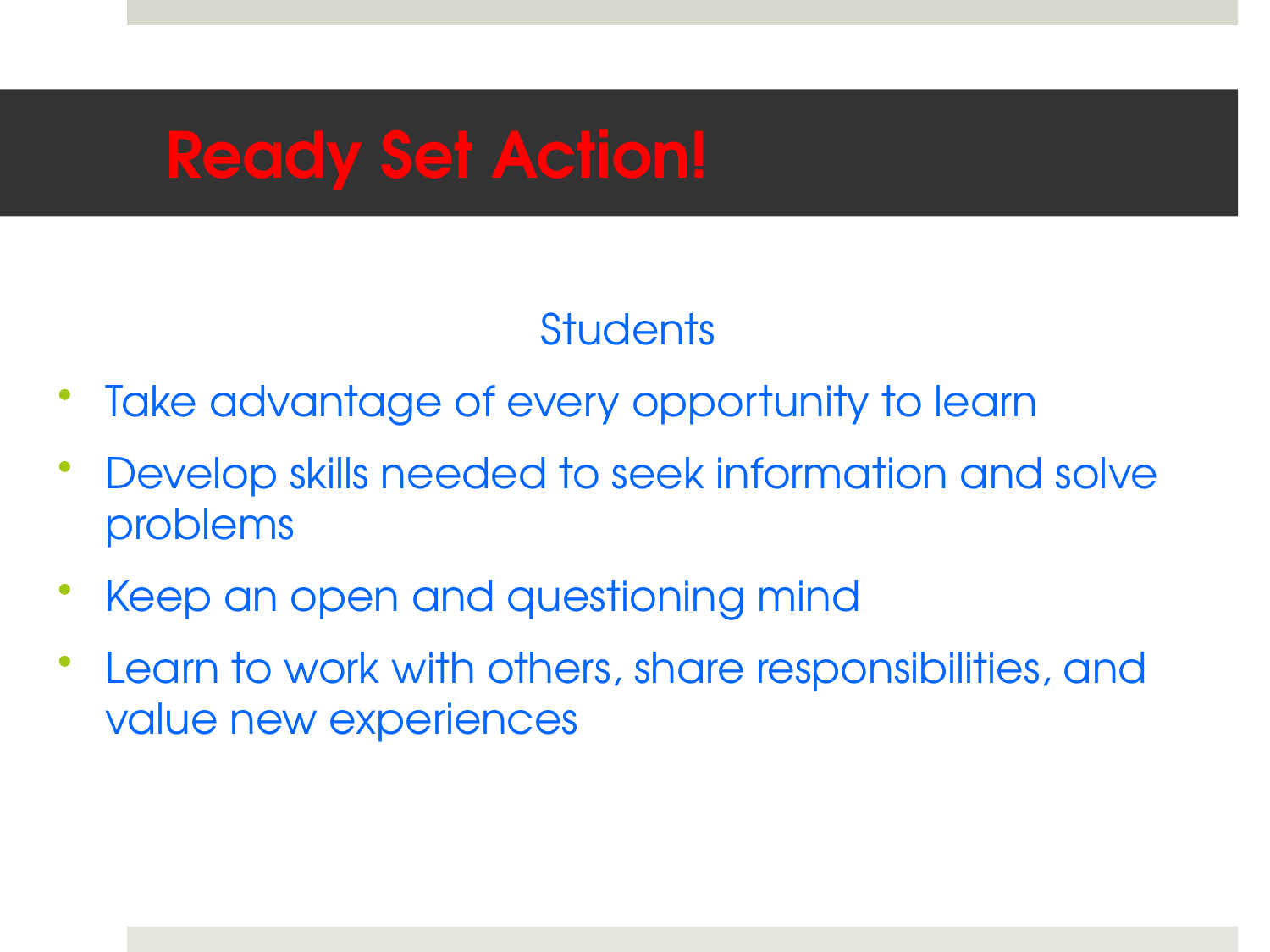

# Ready Set Action!
Students
Take advantage of every opportunity to learn
Develop skills needed to seek information and solve problems
Keep an open and questioning mind
Learn to work with others, share responsibilities, and value new experiences